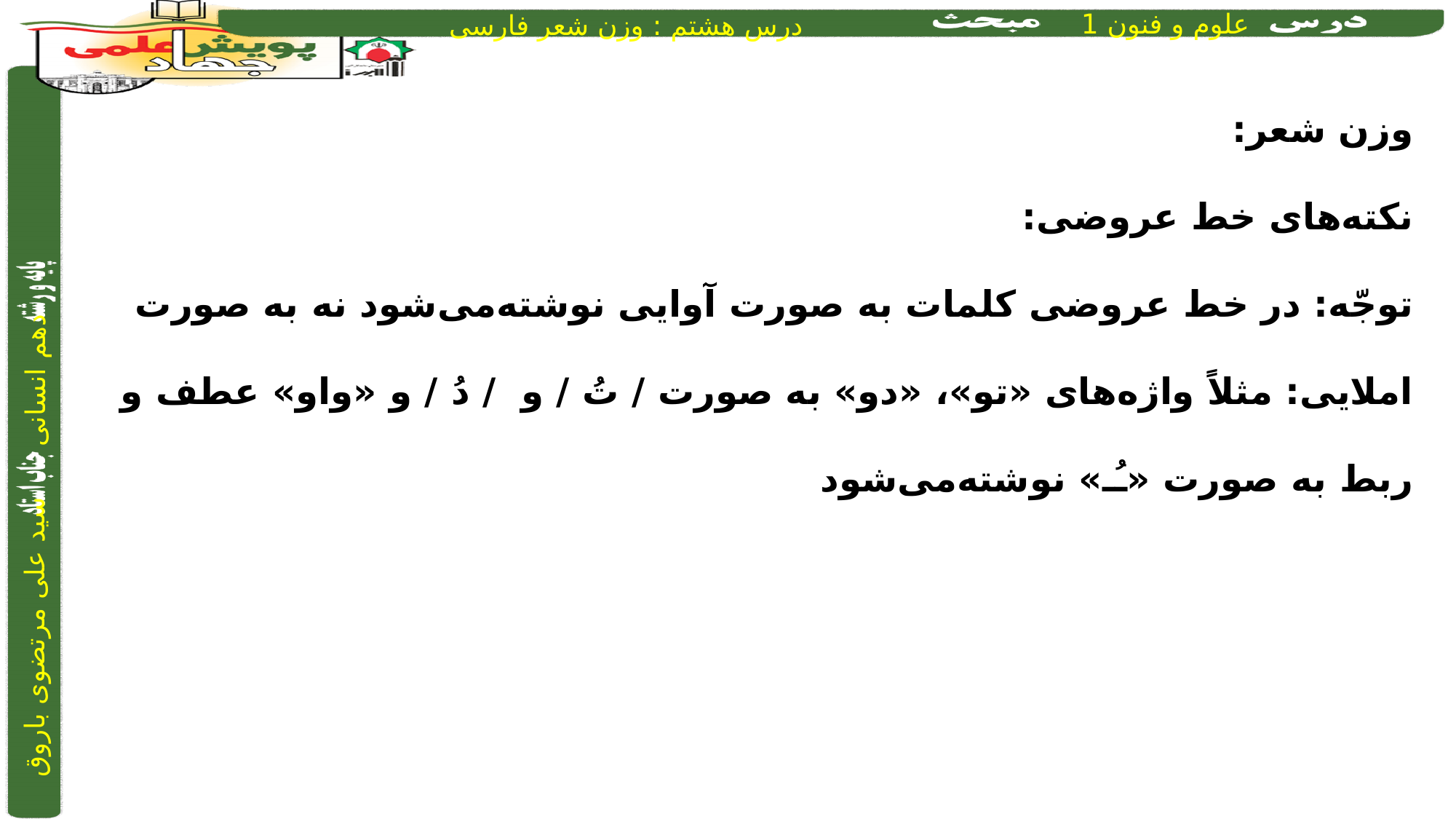

وزن شعر:
نکته‌های خط عروضی:
توجّه: در خط عروضی کلمات به صورت آوایی نوشته‌می‌شود نه به صورت املایی: مثلاً واژه‌های «تو»، «دو» به صورت / تُ / و  / دُ / و «واو» عطف و ربط به صورت «ـُـ» نوشته‌می‌شود